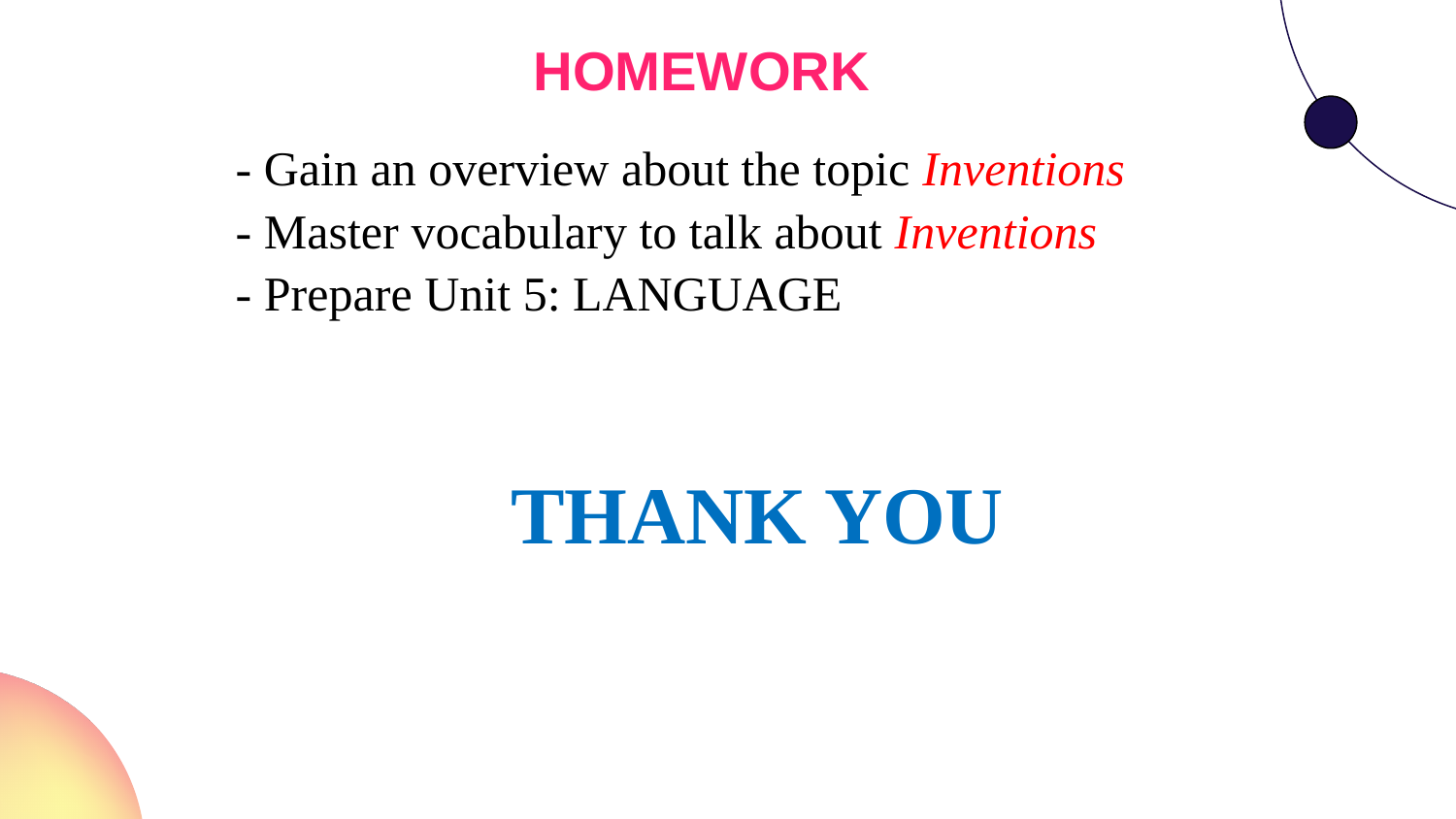

HOMEWORK
- Gain an overview about the topic Inventions
- Master vocabulary to talk about Inventions
- Prepare Unit 5: LANGUAGE
THANK YOU